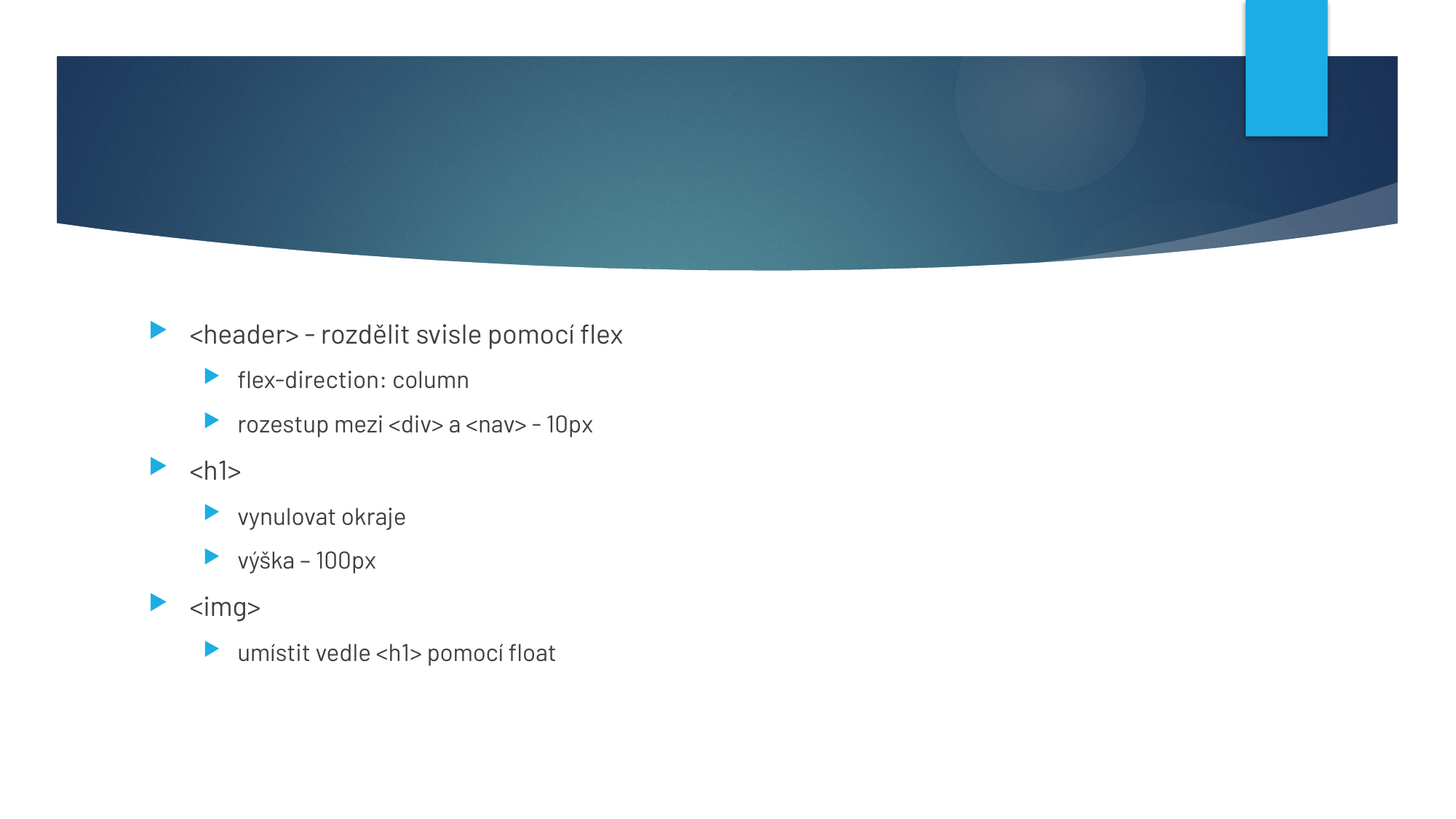

#
<header> - rozdělit svisle pomocí flex
flex-direction: column
rozestup mezi <div> a <nav> - 10px
<h1>
vynulovat okraje
výška – 100px
<img>
umístit vedle <h1> pomocí float